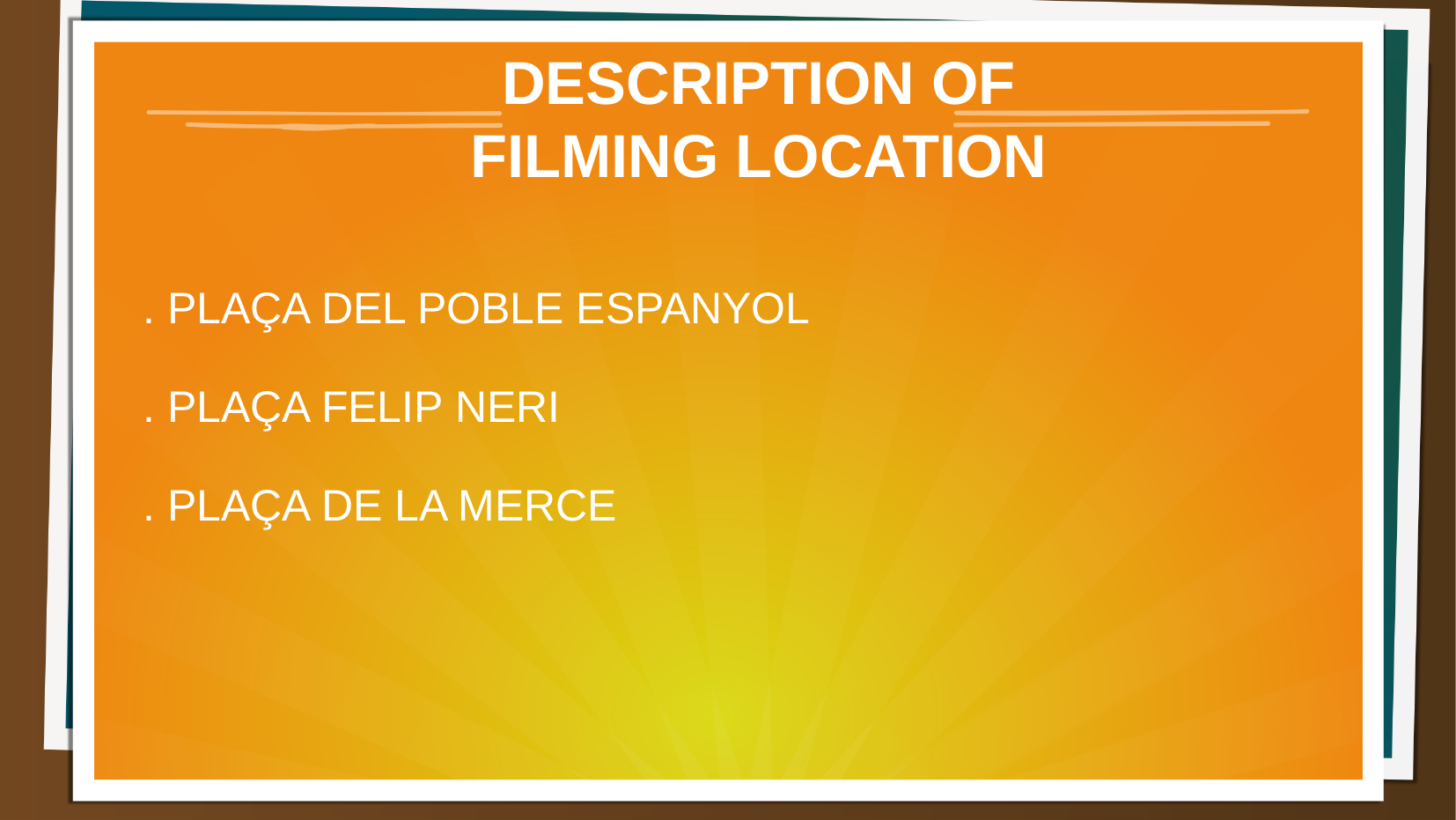

DESCRIPTION OF FILMING LOCATION
. PLAÇA DEL POBLE ESPANYOL
. PLAÇA FELIP NERI
. PLAÇA DE LA MERCE